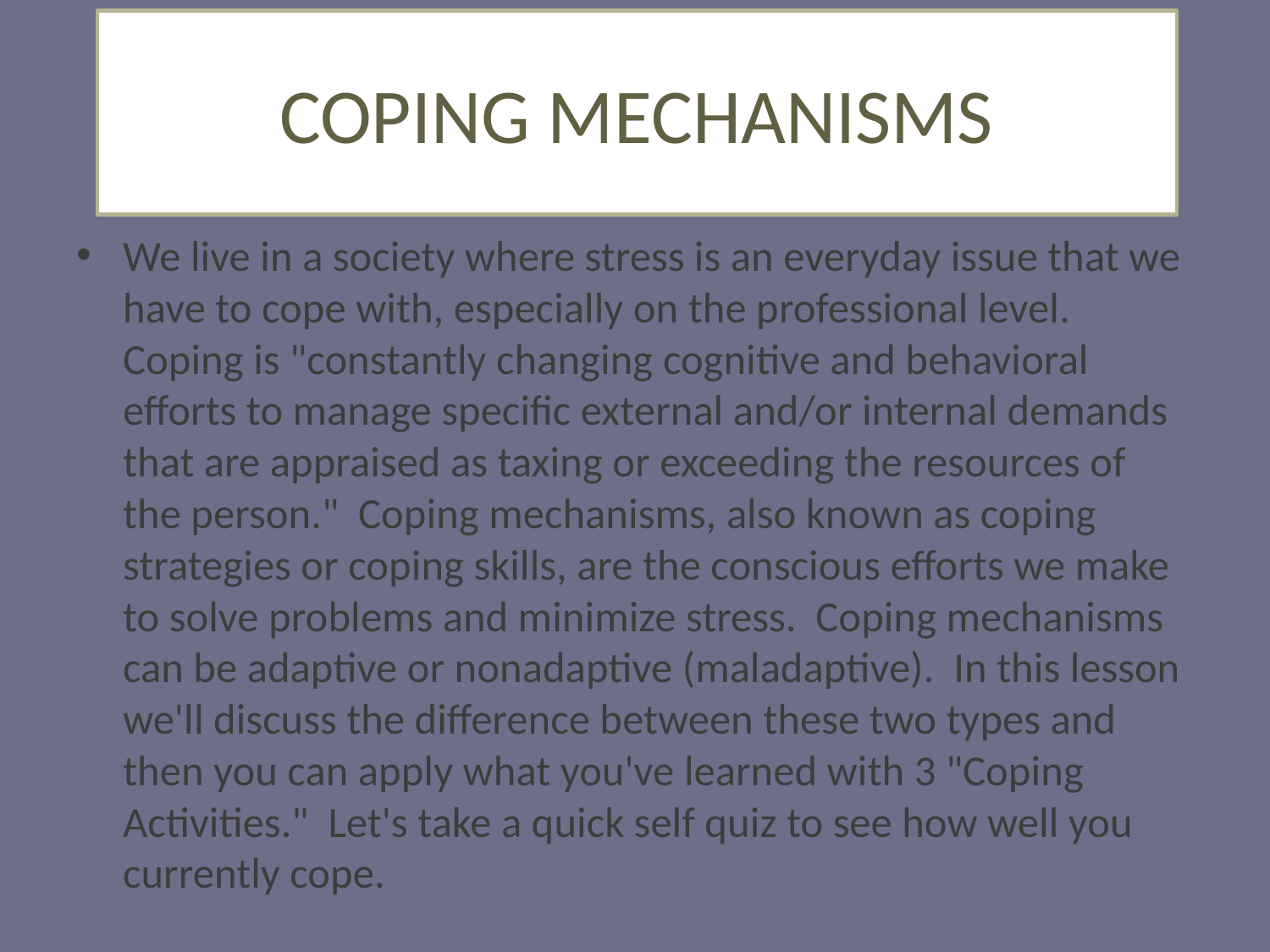

COPING MECHANISMS
We live in a society where stress is an everyday issue that we have to cope with, especially on the professional level.  Coping is "constantly changing cognitive and behavioral efforts to manage specific external and/or internal demands that are appraised as taxing or exceeding the resources of the person."  Coping mechanisms, also known as coping strategies or coping skills, are the conscious efforts we make to solve problems and minimize stress.  Coping mechanisms can be adaptive or nonadaptive (maladaptive).  In this lesson we'll discuss the difference between these two types and then you can apply what you've learned with 3 "Coping Activities."  Let's take a quick self quiz to see how well you currently cope.